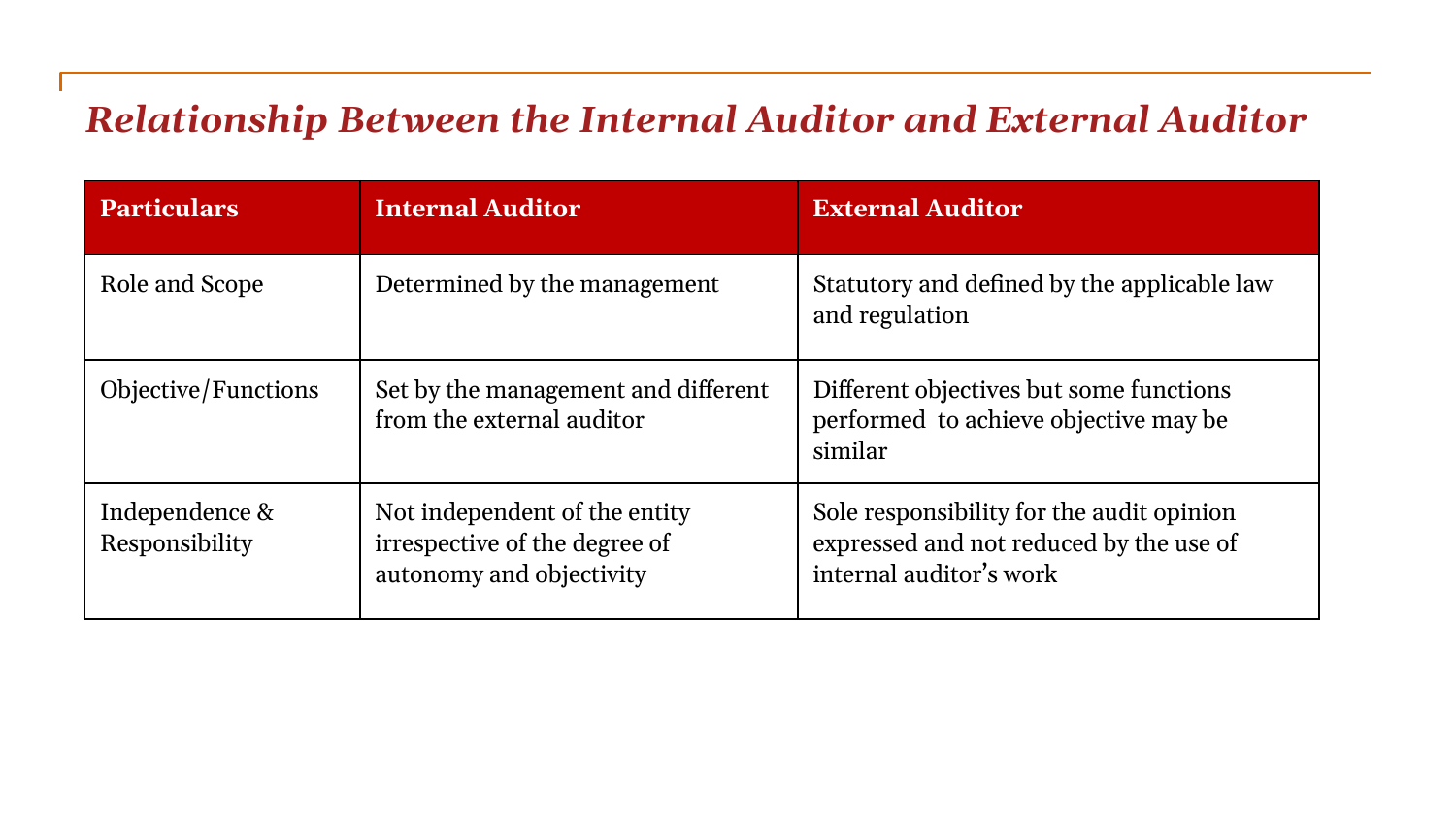

Relationship Between the Internal Auditor and External Auditor
| Particulars | Internal Auditor | External Auditor |
| --- | --- | --- |
| Role and Scope | Determined by the management | Statutory and defined by the applicable law and regulation |
| Objective/Functions | Set by the management and different from the external auditor | Different objectives but some functions performed to achieve objective may be similar |
| Independence & Responsibility | Not independent of the entity irrespective of the degree of autonomy and objectivity | Sole responsibility for the audit opinion expressed and not reduced by the use of internal auditor’s work |